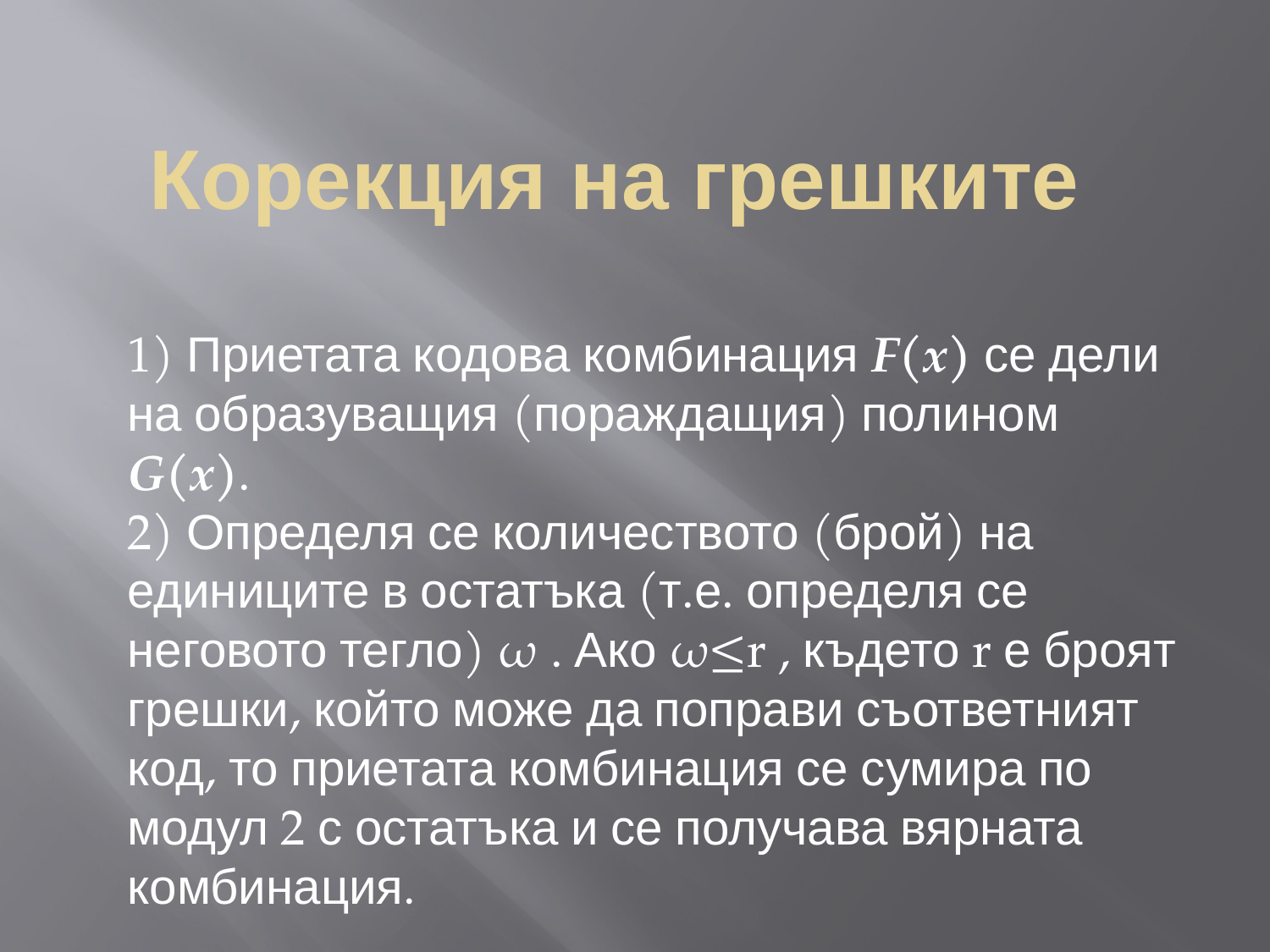

Корекция на грешките
1) Приетата кодова комбинация F(x) се дели на образуващия (пораждащия) полином G(x).
2) Определя се количеството (брой) на единиците в остатъка (т.е. определя се неговото тегло) ω . Ако ω≤r , където r е броят грешки, който може да поправи съответният код, то приетата комбинация се сумира по модул 2 с остатъка и се получава вярната комбинация.